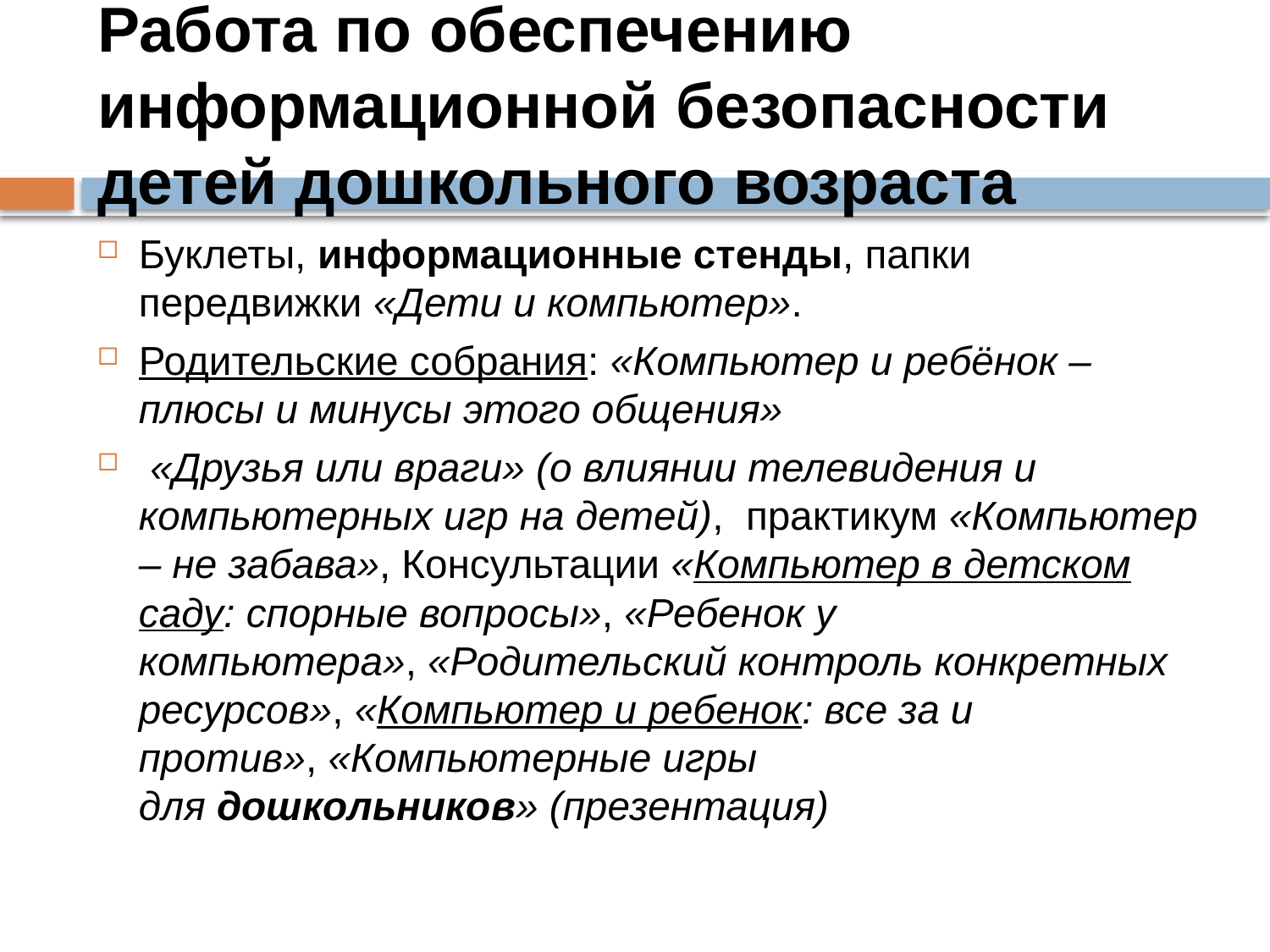

# Работа по обеспечению информационной безопасности детей дошкольного возраста
Буклеты, информационные стенды, папки передвижки «Дети и компьютер».
Родительские собрания: «Компьютер и ребёнок – плюсы и минусы этого общения»
 «Друзья или враги» (о влиянии телевидения и компьютерных игр на детей),  практикум «Компьютер – не забава», Консультации «Компьютер в детском саду: спорные вопросы», «Ребенок у компьютера», «Родительский контроль конкретных ресурсов», «Компьютер и ребенок: все за и против», «Компьютерные игры для дошкольников» (презентация)